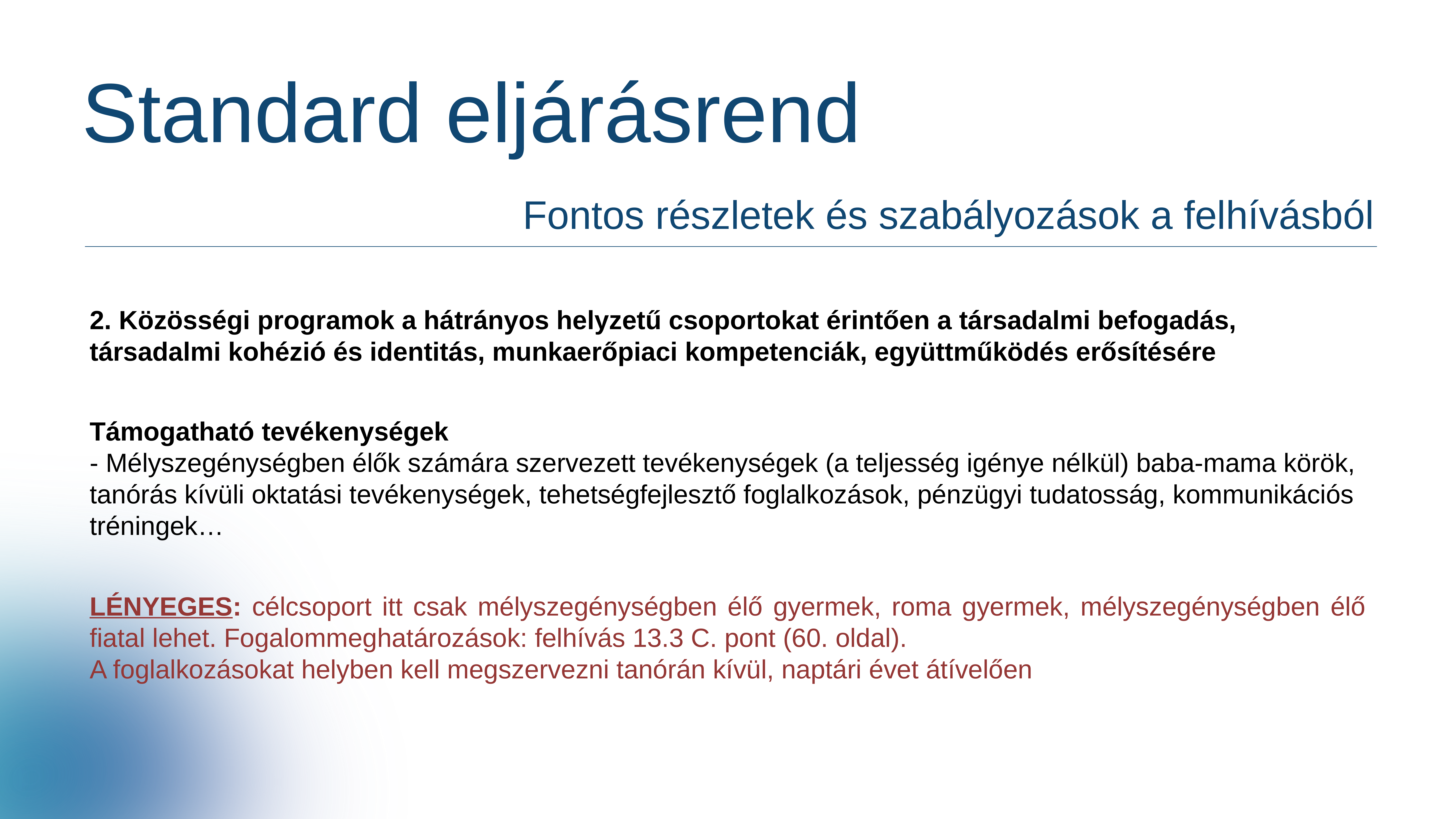

Standard eljárásrend
Fontos részletek és szabályozások a felhívásból

2. Közösségi programok a hátrányos helyzetű csoportokat érintően a társadalmi befogadás, társadalmi kohézió és identitás, munkaerőpiaci kompetenciák, együttműködés erősítésére
Támogatható tevékenységek
- Mélyszegénységben élők számára szervezett tevékenységek (a teljesség igénye nélkül) baba-mama körök, tanórás kívüli oktatási tevékenységek, tehetségfejlesztő foglalkozások, pénzügyi tudatosság, kommunikációs tréningek…

LÉNYEGES: célcsoport itt csak mélyszegénységben élő gyermek, roma gyermek, mélyszegénységben élő fiatal lehet. Fogalommeghatározások: felhívás 13.3 C. pont (60. oldal).
A foglalkozásokat helyben kell megszervezni tanórán kívül, naptári évet átívelően